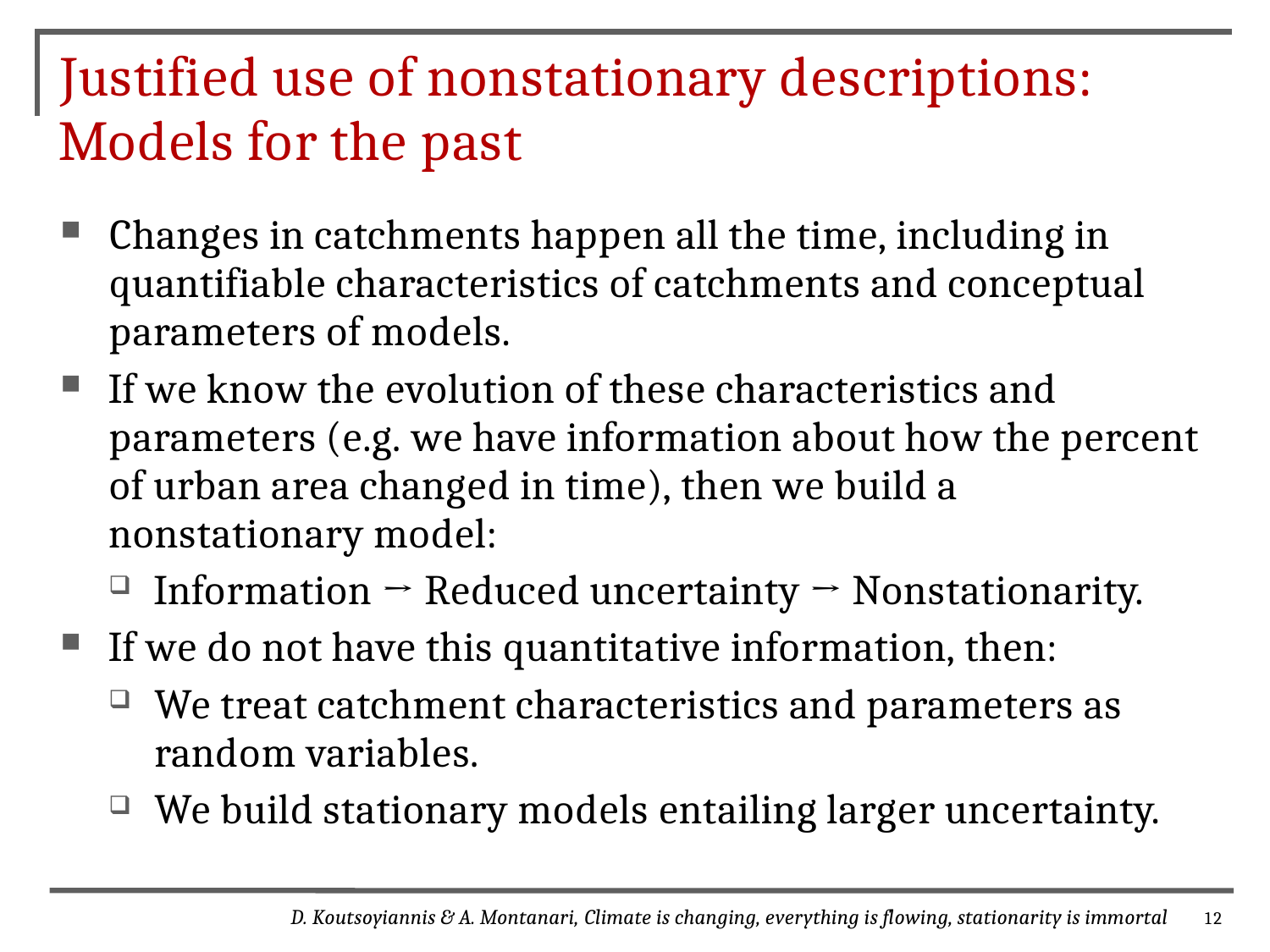

# Justified use of nonstationary descriptions: Models for the past
Changes in catchments happen all the time, including in quantifiable characteristics of catchments and conceptual parameters of models.
If we know the evolution of these characteristics and parameters (e.g. we have information about how the percent of urban area changed in time), then we build a nonstationary model:
Information → Reduced uncertainty → Nonstationarity.
If we do not have this quantitative information, then:
We treat catchment characteristics and parameters as random variables.
We build stationary models entailing larger uncertainty.
12
D. Koutsoyiannis & A. Montanari, Climate is changing, everything is flowing, stationarity is immortal